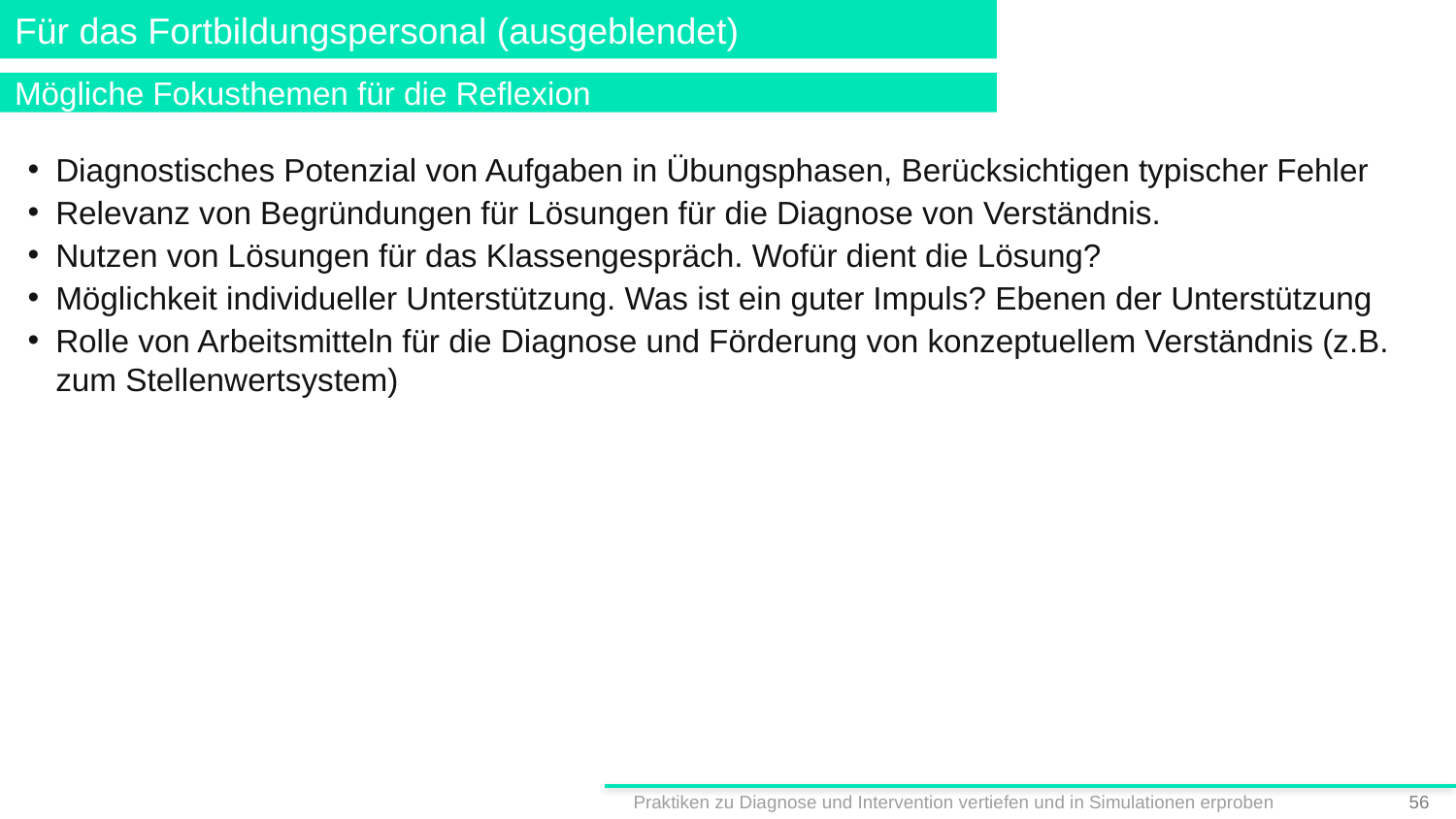

# Für das Fortbildungspersonal (ausgeblendet)

Mögliche Fokusthemen für die Reflexion
Diagnostisches Potenzial von Aufgaben in Übungsphasen, Berücksichtigen typischer Fehler
Relevanz von Begründungen für Lösungen für die Diagnose von Verständnis.
Nutzen von Lösungen für das Klassengespräch. Wofür dient die Lösung?
Möglichkeit individueller Unterstützung. Was ist ein guter Impuls? Ebenen der Unterstützung
Rolle von Arbeitsmitteln für die Diagnose und Förderung von konzeptuellem Verständnis (z.B. zum Stellenwertsystem)
Praktiken zu Diagnose und Intervention vertiefen und in Simulationen erproben
56